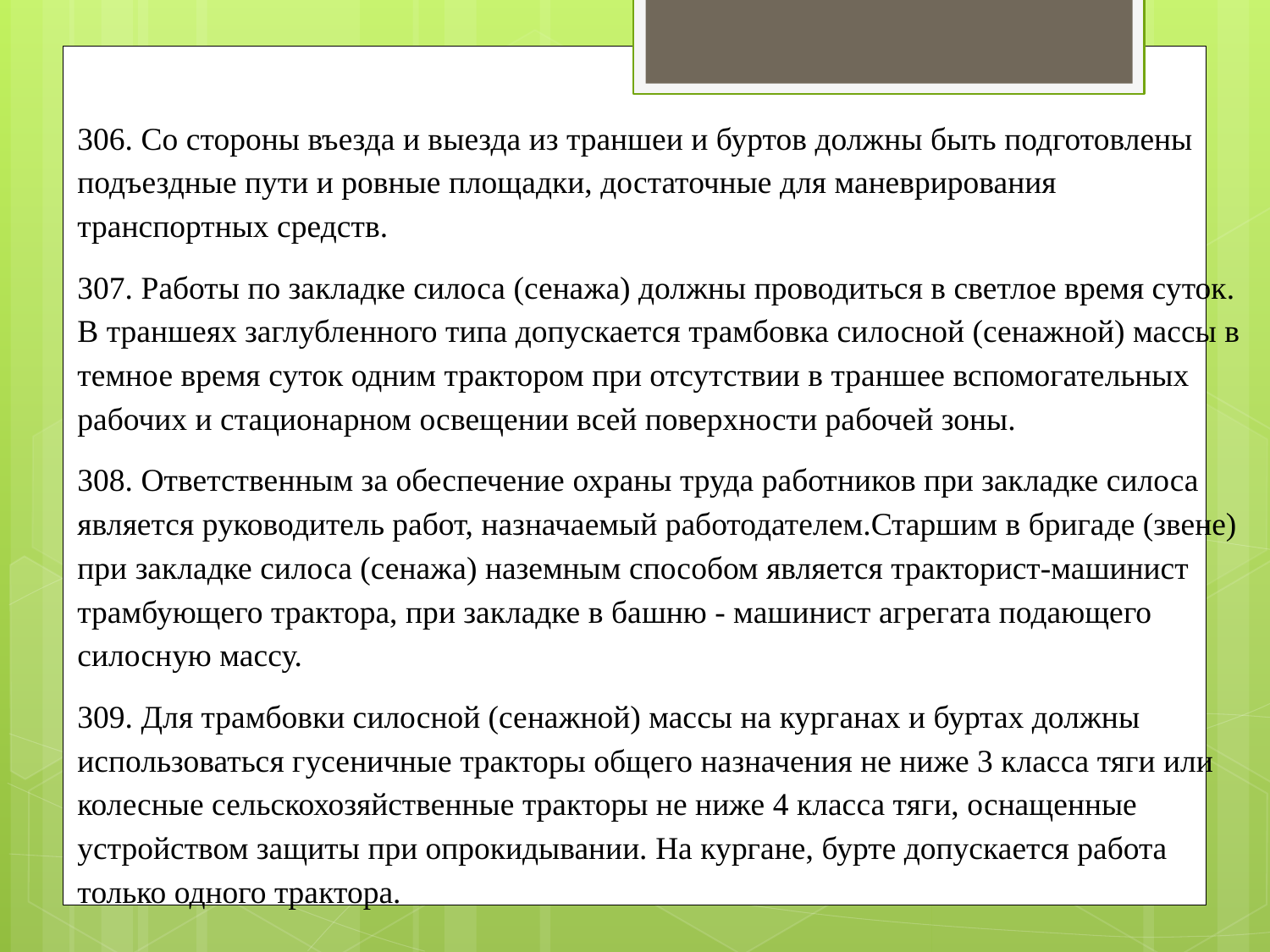

306. Со стороны въезда и выезда из траншеи и буртов должны быть подготовлены подъездные пути и ровные площадки, достаточные для маневрирования транспортных средств.
307. Работы по закладке силоса (сенажа) должны проводиться в светлое время суток. В траншеях заглубленного типа допускается трамбовка силосной (сенажной) массы в темное время суток одним трактором при отсутствии в траншее вспомогательных рабочих и стационарном освещении всей поверхности рабочей зоны.
308. Ответственным за обеспечение охраны труда работников при закладке силоса является руководитель работ, назначаемый работодателем.Старшим в бригаде (звене) при закладке силоса (сенажа) наземным способом является тракторист-машинист трамбующего трактора, при закладке в башню - машинист агрегата подающего силосную массу.
309. Для трамбовки силосной (сенажной) массы на курганах и буртах должны использоваться гусеничные тракторы общего назначения не ниже 3 класса тяги или колесные сельскохозяйственные тракторы не ниже 4 класса тяги, оснащенные устройством защиты при опрокидывании. На кургане, бурте допускается работа только одного трактора.